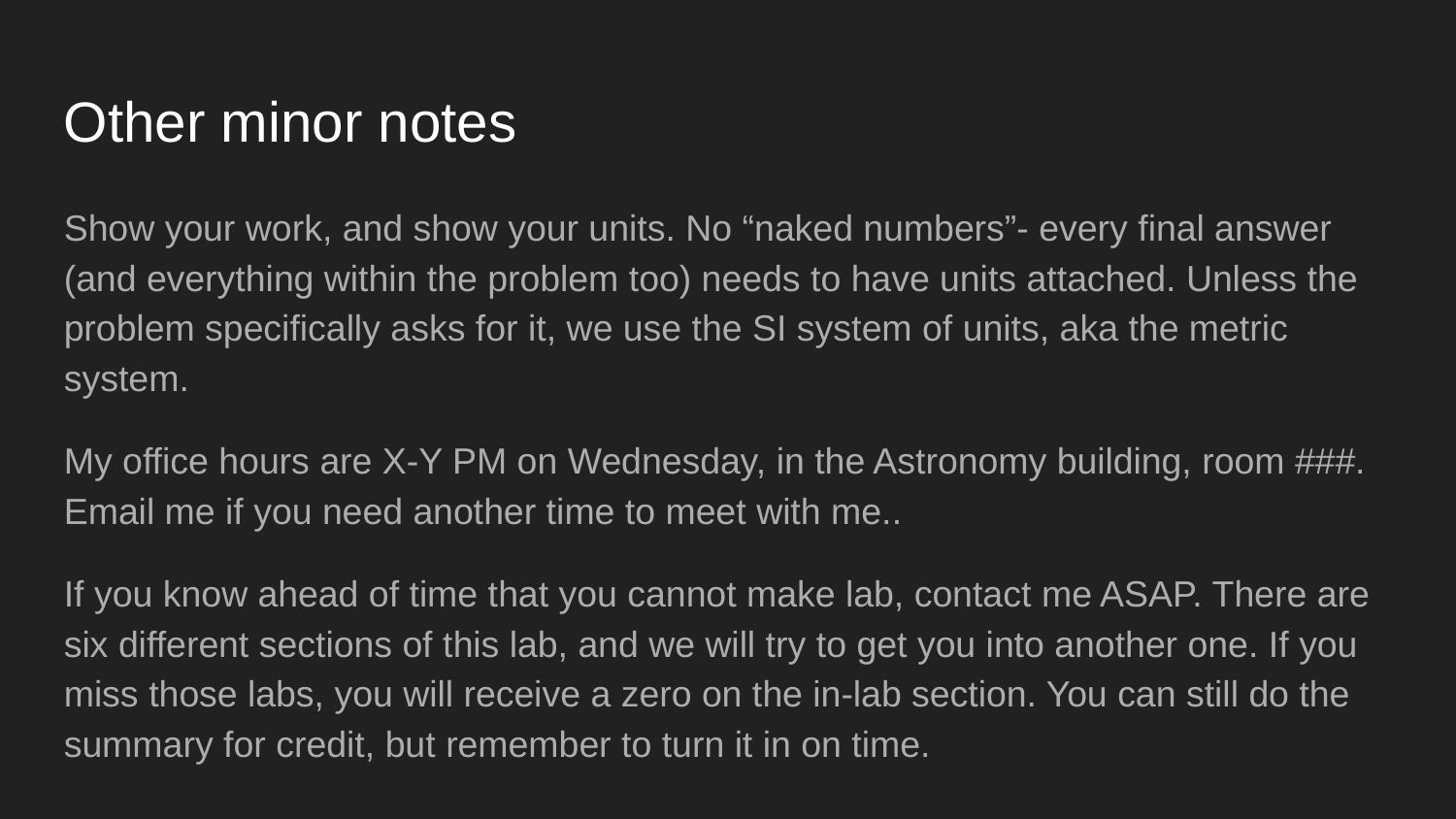

Other minor notes
Show your work, and show your units. No “naked numbers”- every final answer (and everything within the problem too) needs to have units attached. Unless the problem specifically asks for it, we use the SI system of units, aka the metric system.
My office hours are X-Y PM on Wednesday, in the Astronomy building, room ###. Email me if you need another time to meet with me..
If you know ahead of time that you cannot make lab, contact me ASAP. There are six different sections of this lab, and we will try to get you into another one. If you miss those labs, you will receive a zero on the in-lab section. You can still do the summary for credit, but remember to turn it in on time.